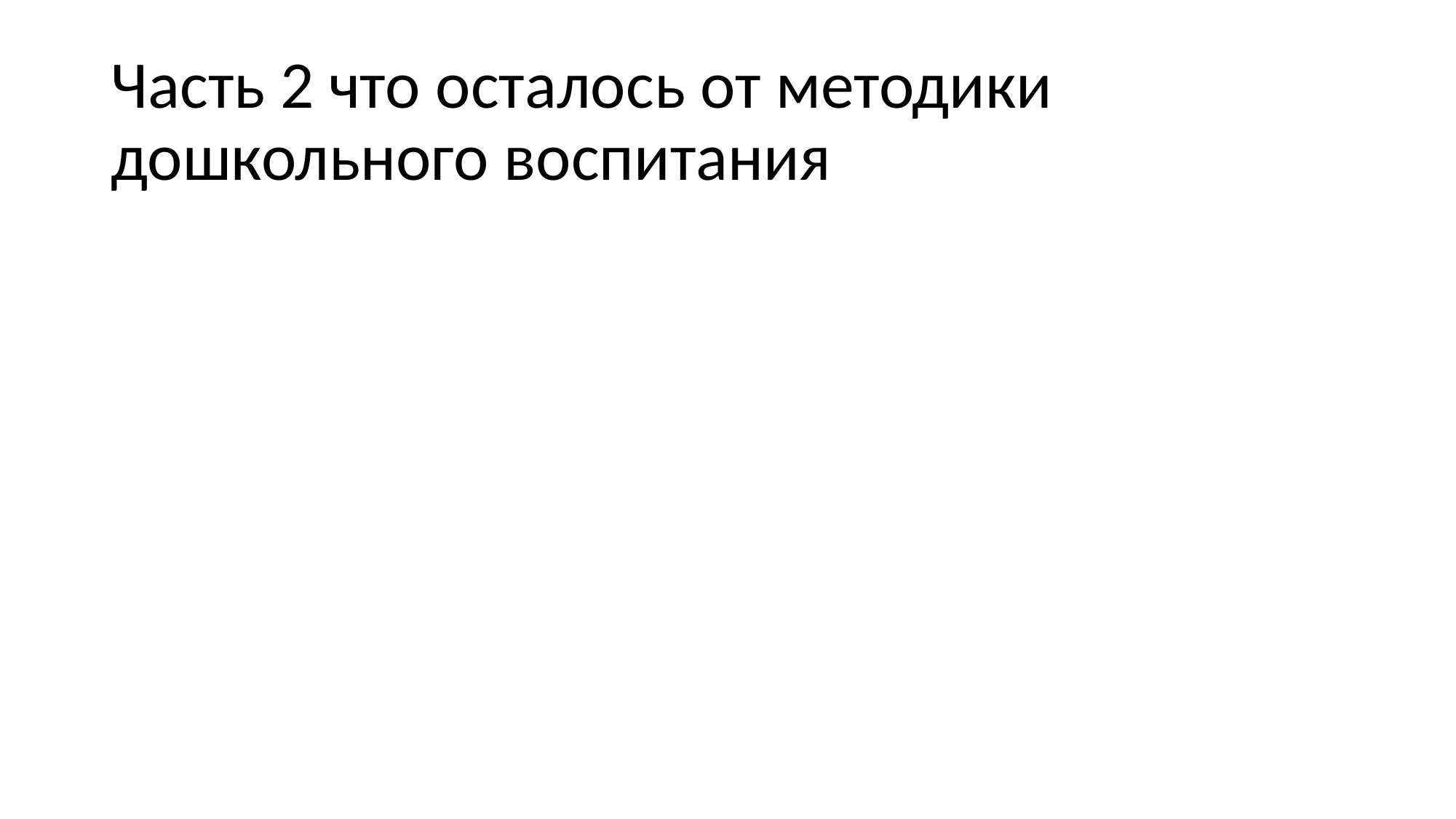

# Часть 2 что осталось от методики дошкольного воспитания